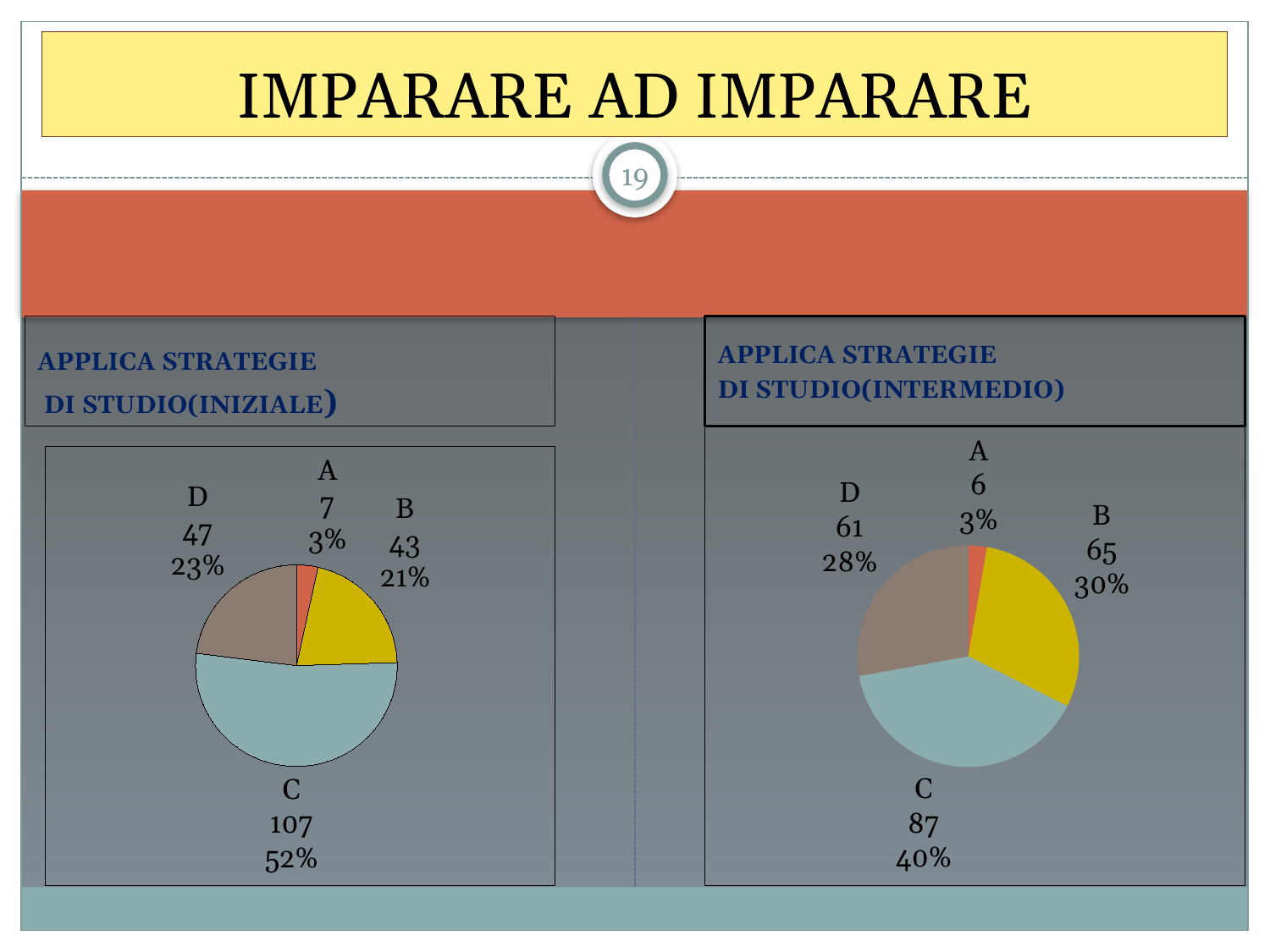

# IMPARARE AD IMPARARE
19
APPLICA STRATEGIE
 DI STUDIO(INIZIALE)
APPLICA STRATEGIE
DI STUDIO(INTERMEDIO)

### Chart

| Category | Vendite |
|---|---|
| A | 6.0 |
| B | 65.0 |
| C | 87.0 |
| D | 61.0 |

### Chart

| Category | Vendite |
|---|---|
| A | 7.0 |
| B | 43.0 |
| C | 107.0 |
| D | 47.0 |